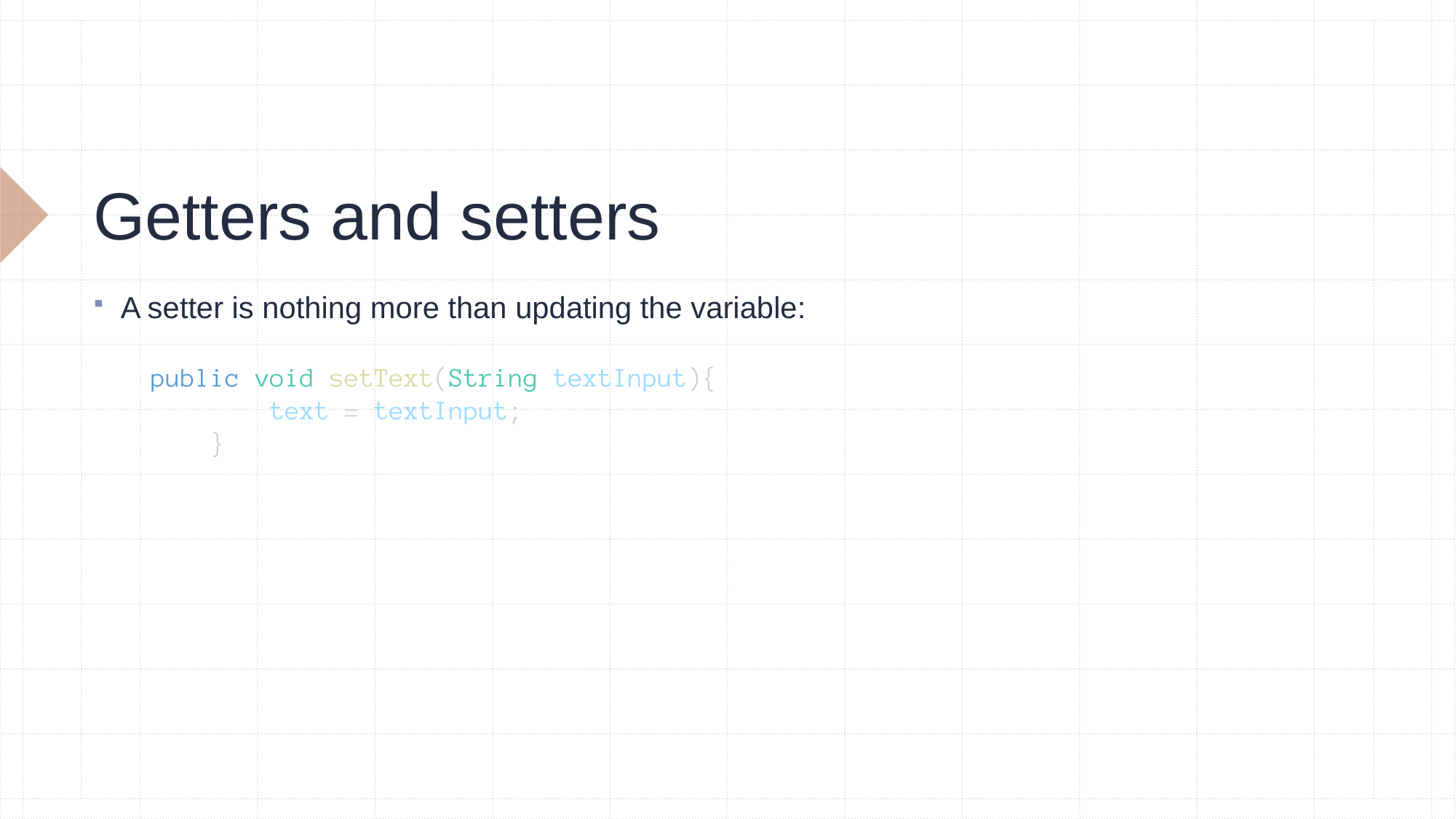

# Getters and setters
A setter is nothing more than updating the variable:

public void setText(String textInput){
        text = textInput;
    }